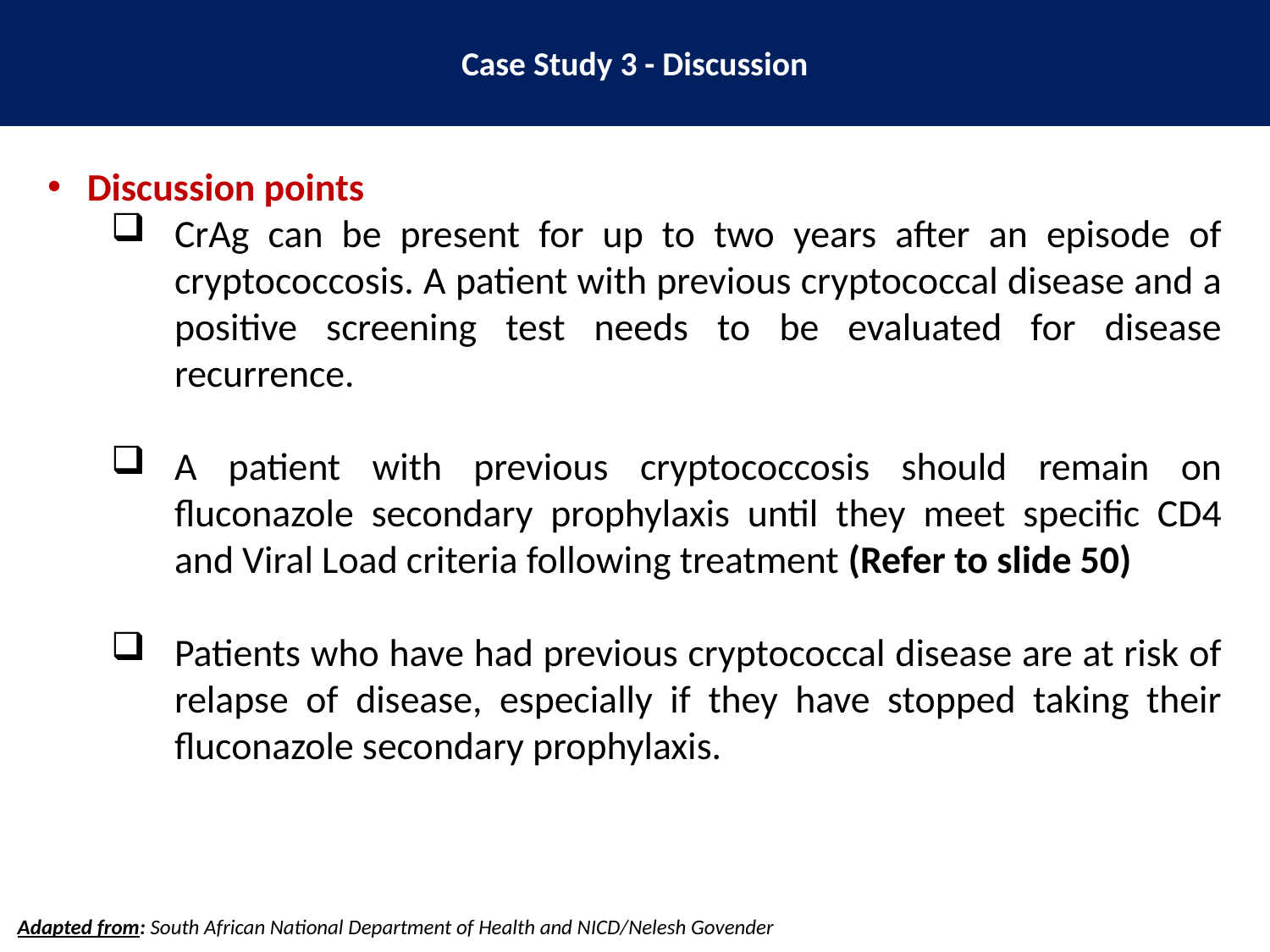

Case Study 3 - Discussion
Discussion points
CrAg can be present for up to two years after an episode of cryptococcosis. A patient with previous cryptococcal disease and a positive screening test needs to be evaluated for disease recurrence.

A patient with previous cryptococcosis should remain on fluconazole secondary prophylaxis until they meet specific CD4 and Viral Load criteria following treatment (Refer to slide 50)

Patients who have had previous cryptococcal disease are at risk of relapse of disease, especially if they have stopped taking their fluconazole secondary prophylaxis.
Adapted from: South African National Department of Health and NICD/Nelesh Govender